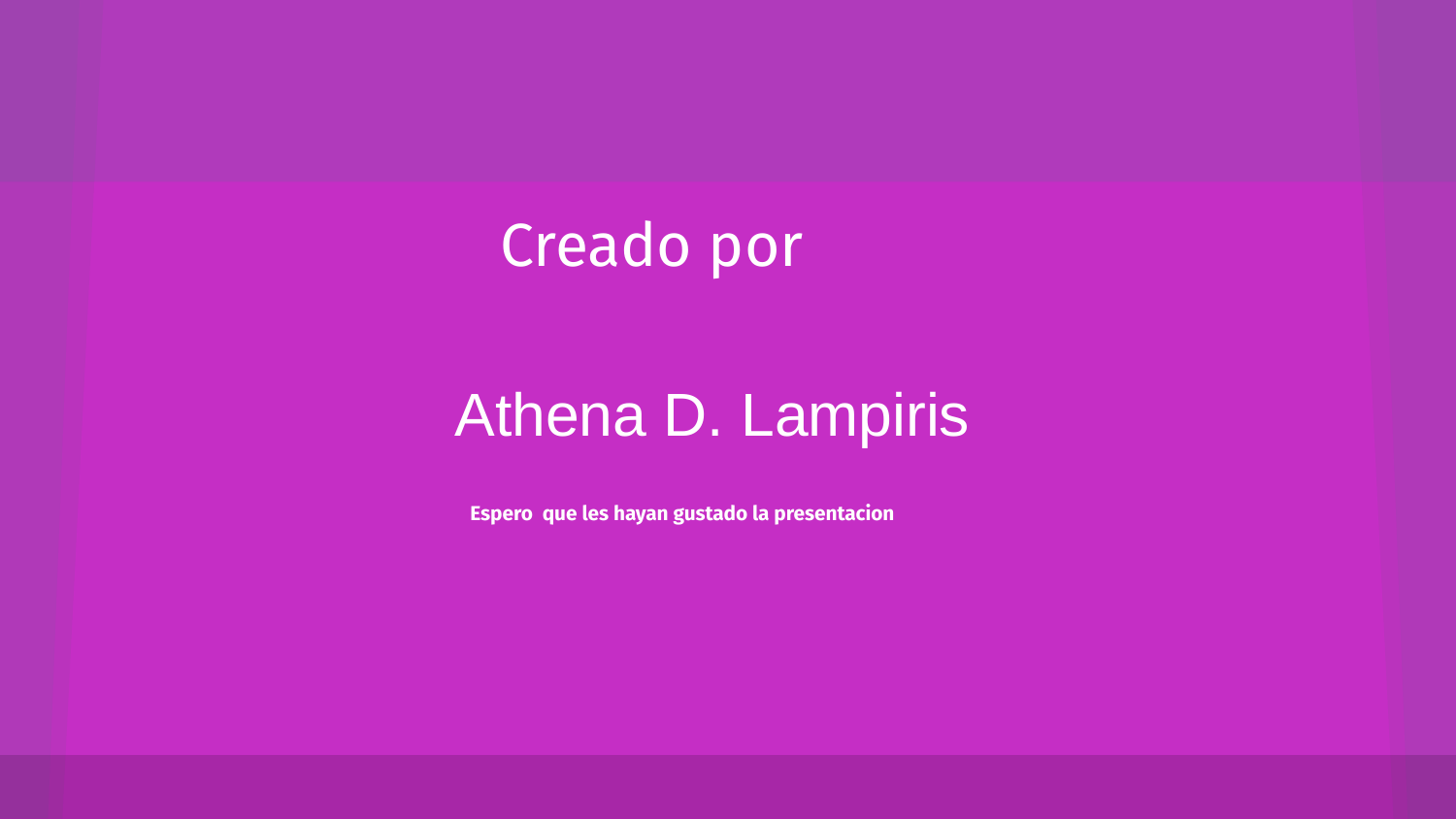

#
                       Creado por

                     Athena D. Lampiris
                      Espero  que les hayan gustado la presentacion